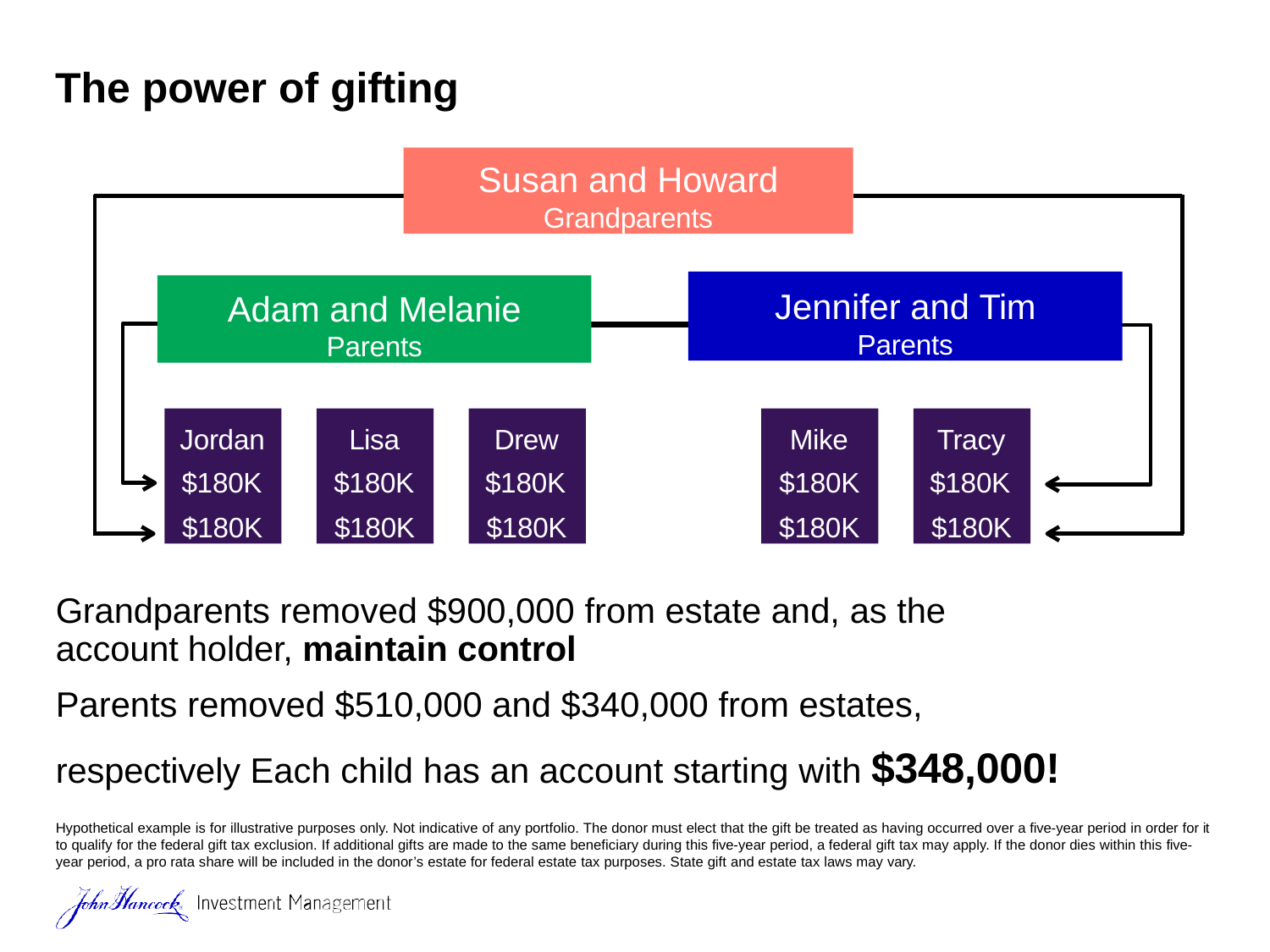

# The power of gifting
Susan and Howard
Grandparents

Jennifer and Tim
Parents
Adam and Melanie
Parents

Jordan
$180K
$180K
Lisa
$180K
$180K
Drew
$180K
$180K
Mike
$180K
$180K
Tracy
$180K
$180K
Grandparents removed $900,000 from estate and, as the account holder, maintain control
Parents removed $510,000 and $340,000 from estates, respectively Each child has an account starting with $348,000!
Hypothetical example is for illustrative purposes only. Not indicative of any portfolio. The donor must elect that the gift be treated as having occurred over a five-year period in order for it to qualify for the federal gift tax exclusion. If additional gifts are made to the same beneficiary during this five-year period, a federal gift tax may apply. If the donor dies within this five- year period, a pro rata share will be included in the donor’s estate for federal estate tax purposes. State gift and estate tax laws may vary.
29